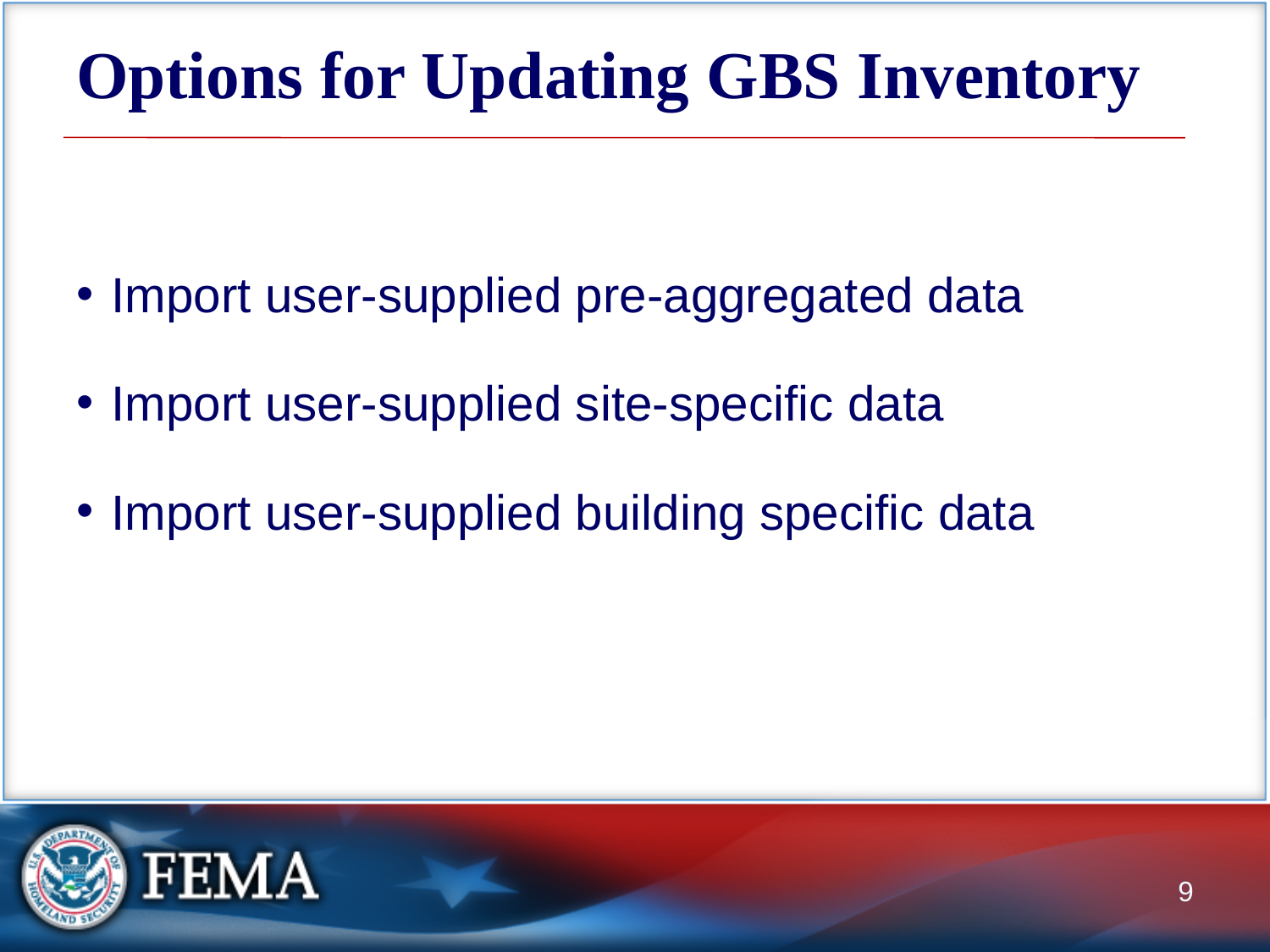

# Options for Updating GBS Inventory

Import user-supplied pre-aggregated data
Import user-supplied site-specific data
Import user-supplied building specific data
9